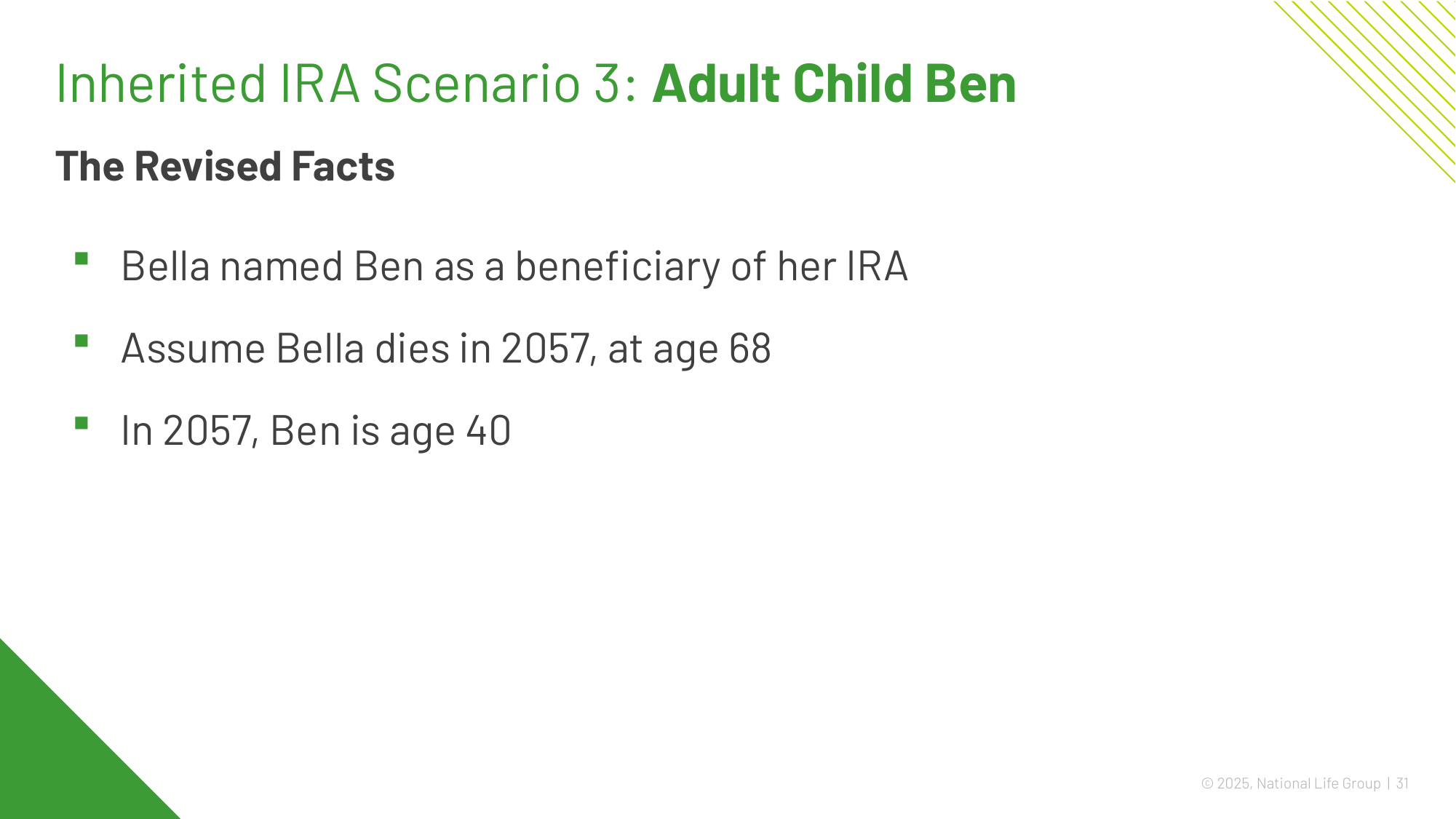

# Inherited IRA Scenario 3: Adult Child Ben
The Revised Facts
Bella named Ben as a beneficiary of her IRA
Assume Bella dies in 2057, at age 68
In 2057, Ben is age 40
© 2025, National Life Group  |  31